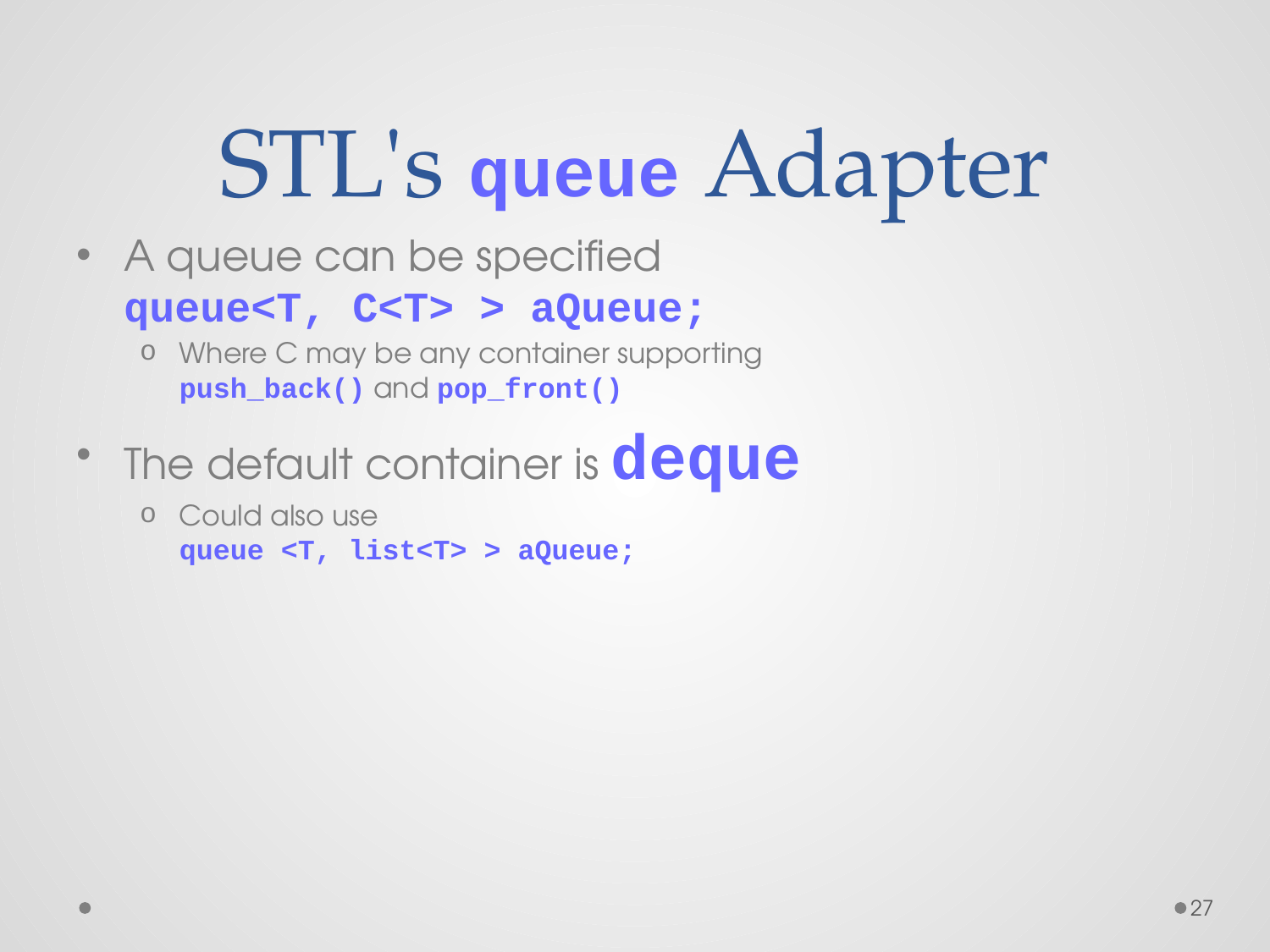

# STL's queue Adapter
A queue can be specified
queue<T, C<T> > aQueue;
Where C may be any container supporting
push_back() and pop_front()
The default container is deque
Could also use
queue <T, list<T> > aQueue;
27